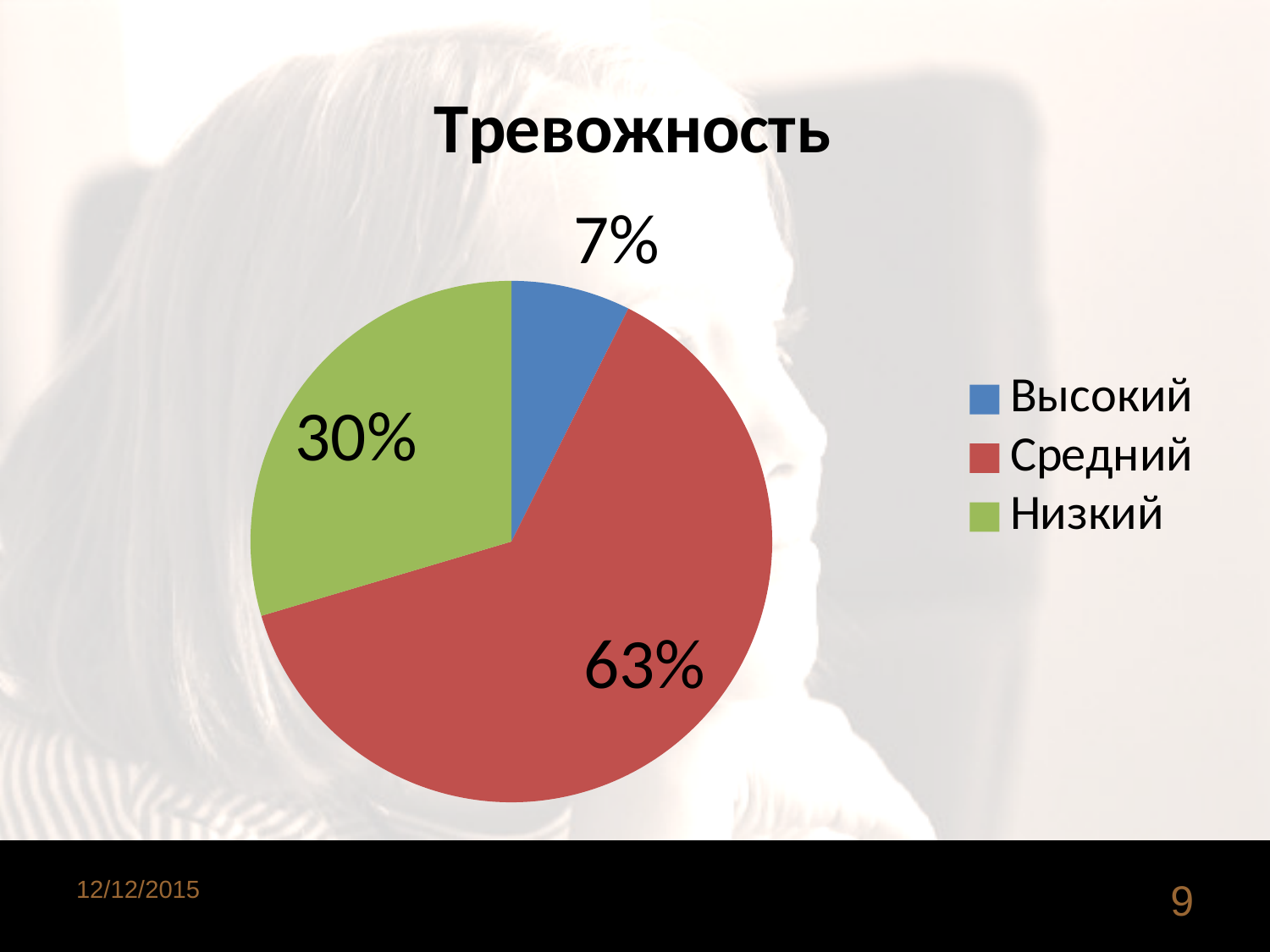

### Chart: Тревожность

| Category | Тревожность |
|---|---|
| Высокий | 7.4 |
| Средний | 63.0 |
| Низкий | 29.6 |
12/12/2015
9